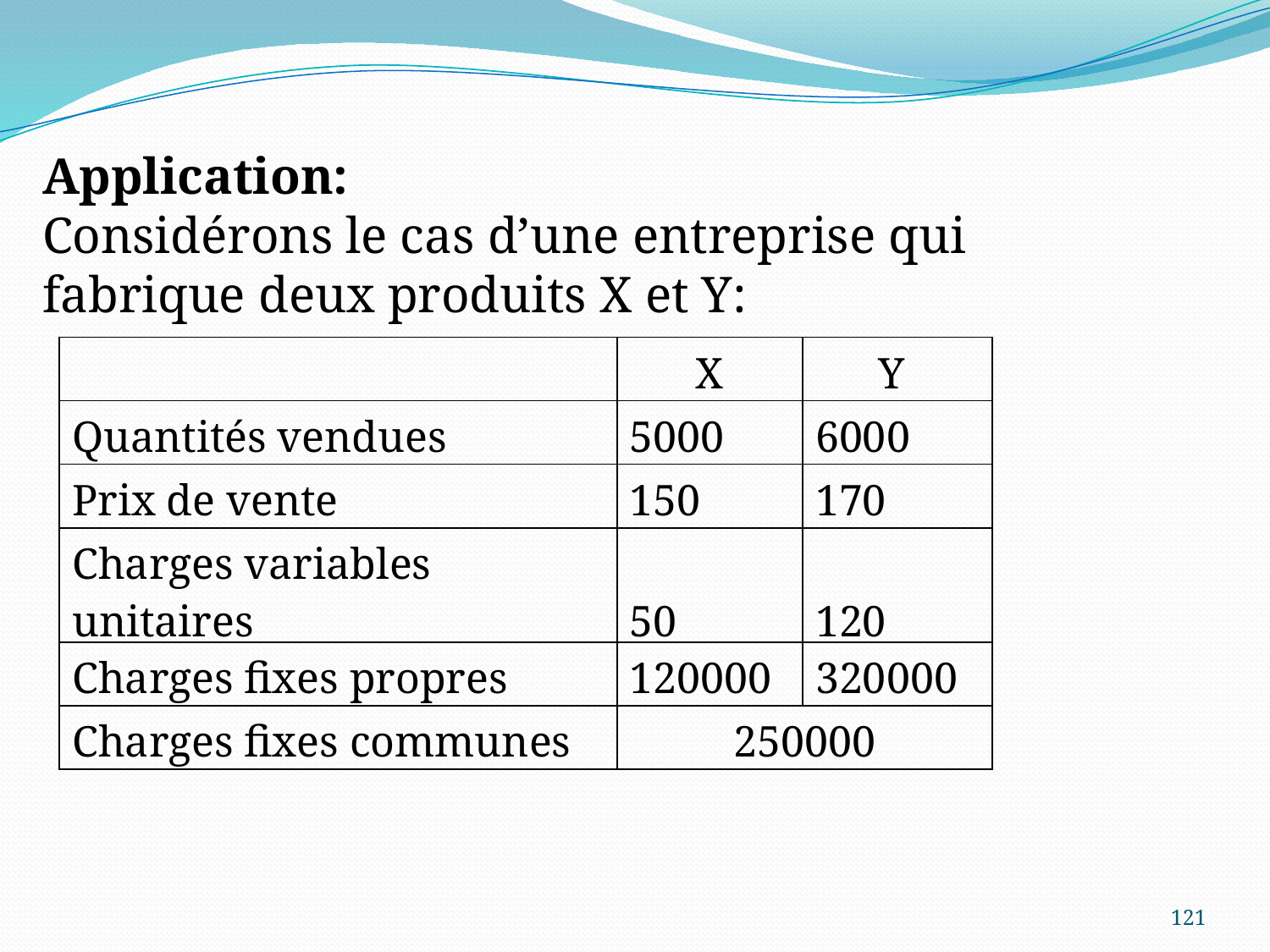

Application:
Considérons le cas d’une entreprise qui fabrique deux produits X et Y:
|  | X | Y |
| --- | --- | --- |
| Quantités vendues | 5000 | 6000 |
| Prix de vente | 150 | 170 |
| Charges variables unitaires | 50 | 120 |
| Charges fixes propres | 120000 | 320000 |
| Charges fixes communes | 250000 |  |
121